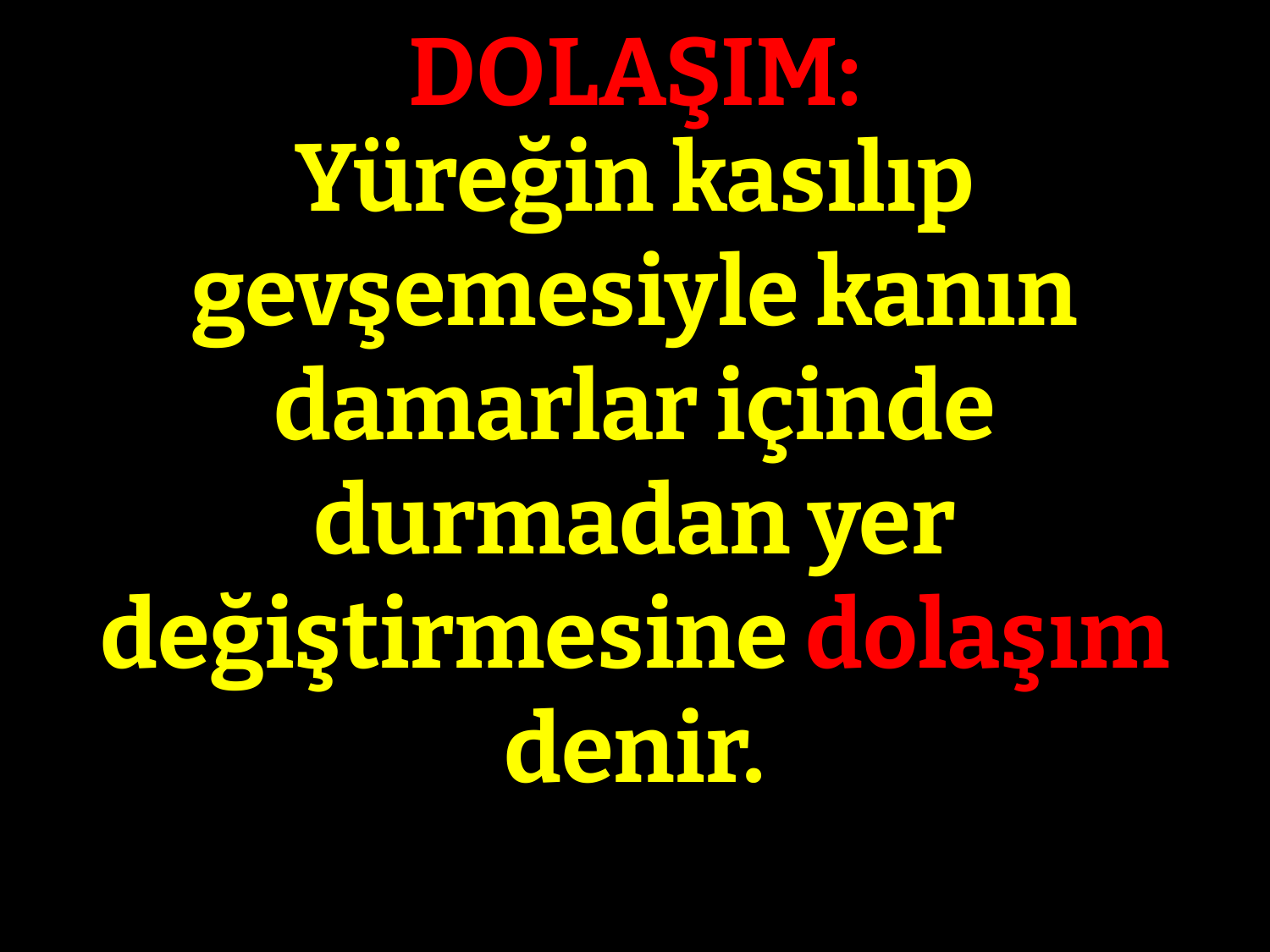

DOLAŞIM:
Yüreğin kasılıp gevşemesiyle kanın damarlar içinde durmadan yer değiştirmesine dolaşım denir.
#